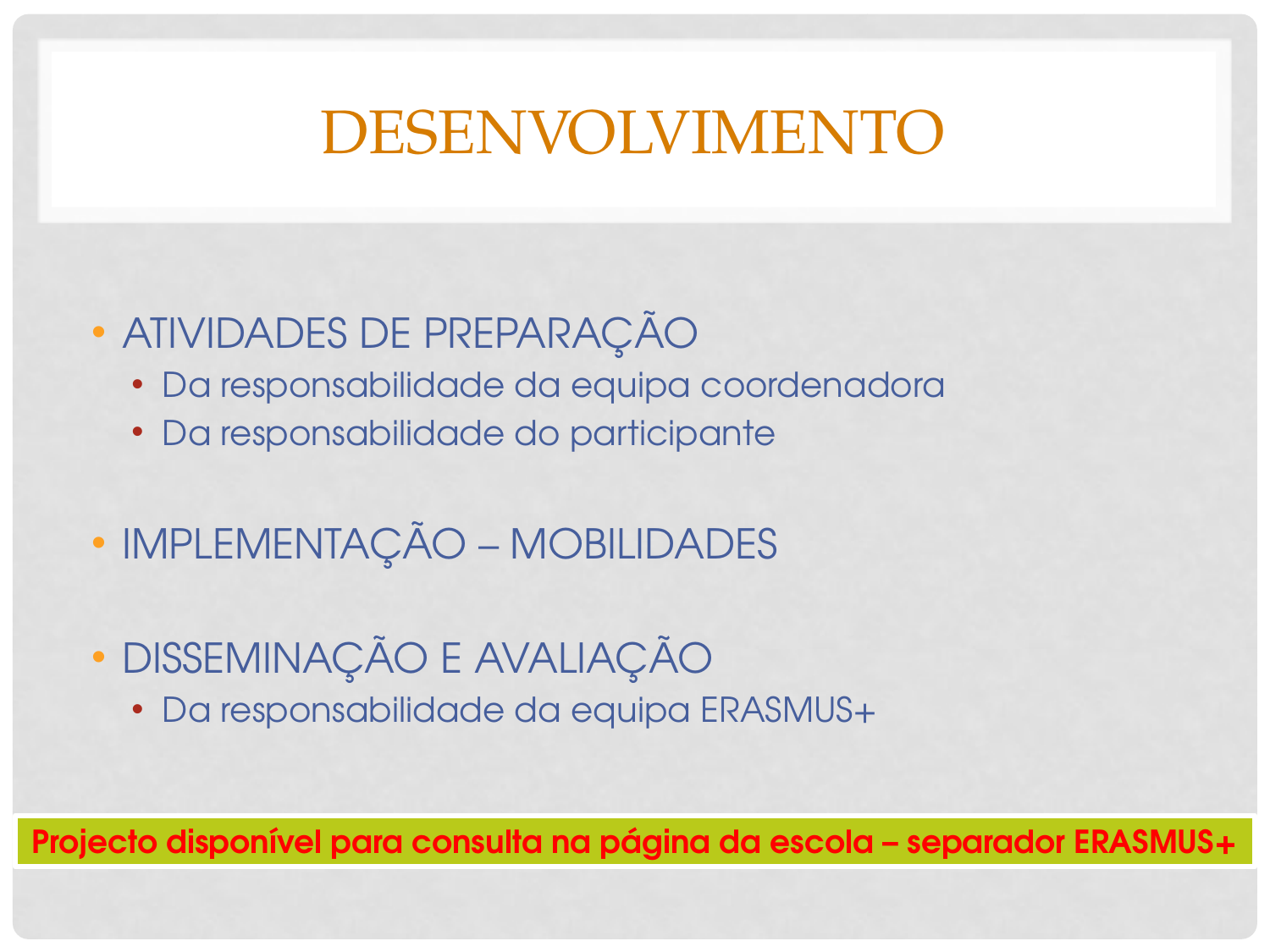

# Desenvolvimento

ATIVIDADES DE PREPARAÇÃO
Da responsabilidade da equipa coordenadora
Da responsabilidade do participante

IMPLEMENTAÇÃO – MOBILIDADES

DISSEMINAÇÃO E AVALIAÇÃO
Da responsabilidade da equipa ERASMUS+
Projecto disponível para consulta na página da escola – separador ERASMUS+